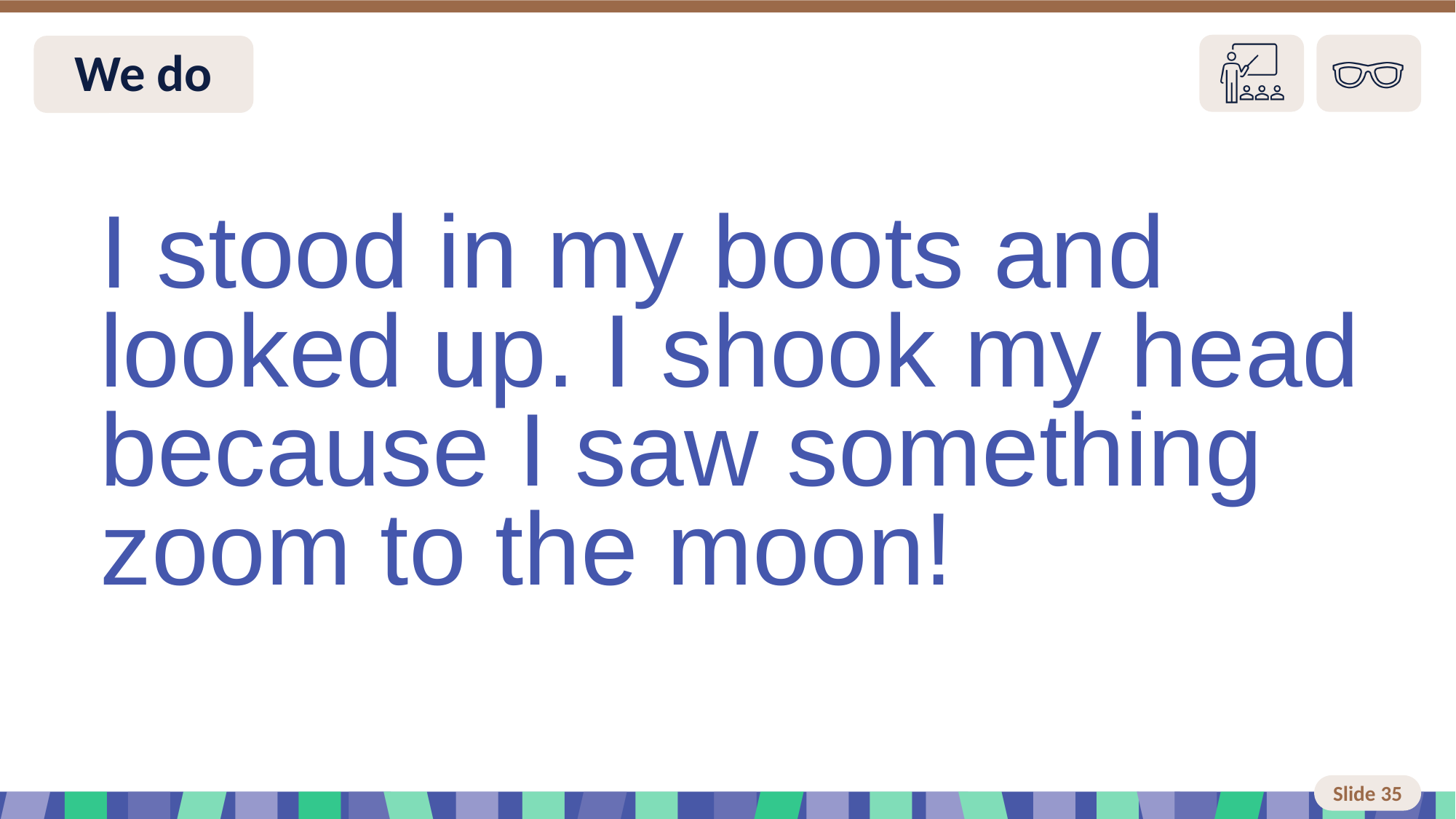

# Slide 35 We do
I stood in my boots and looked up. I shook my head because I saw something zoom to the moon!